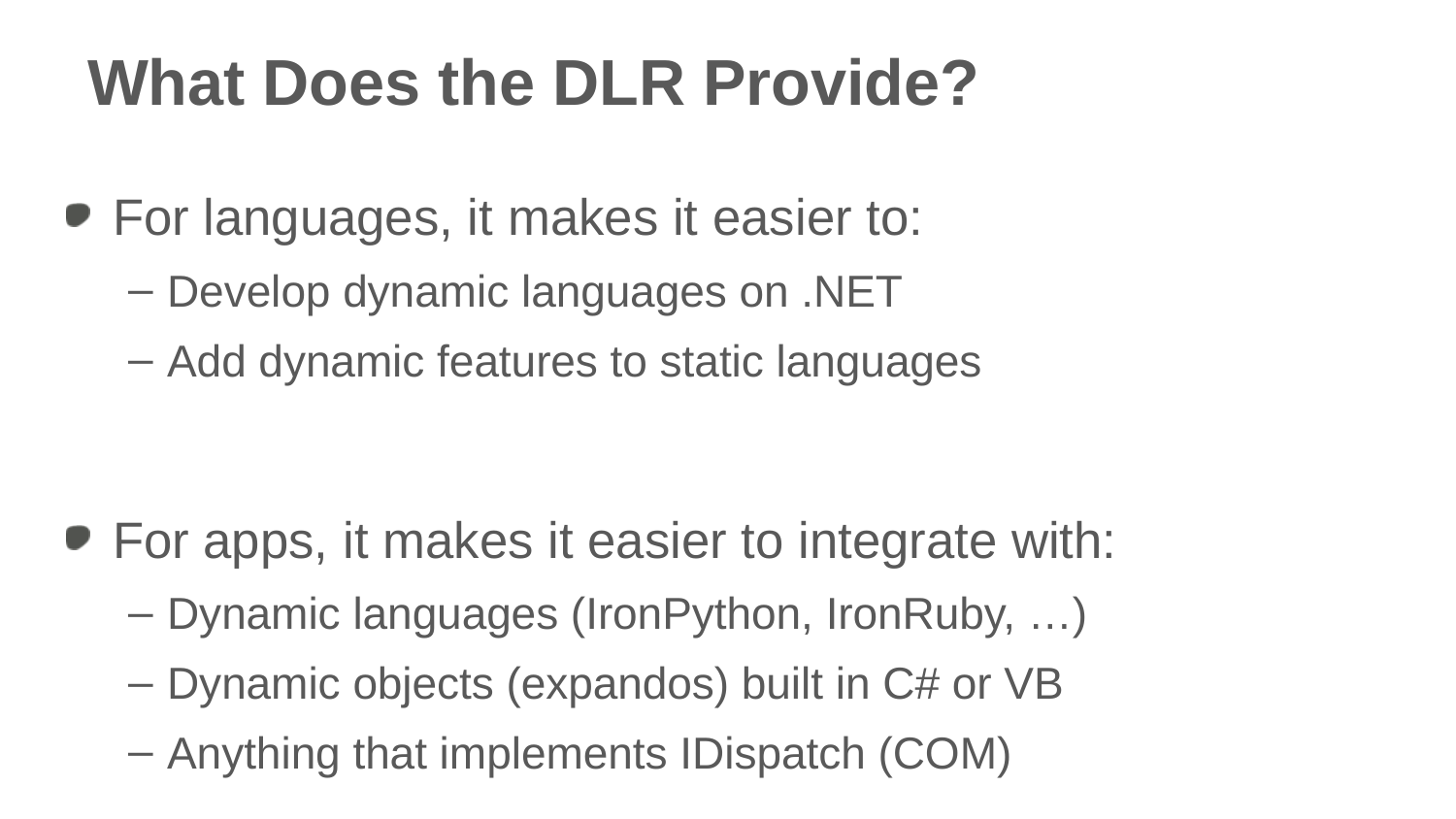

# What Does the DLR Provide?
For languages, it makes it easier to:
Develop dynamic languages on .NET
Add dynamic features to static languages

For apps, it makes it easier to integrate with:
Dynamic languages (IronPython, IronRuby, …)
Dynamic objects (expandos) built in C# or VB
Anything that implements IDispatch (COM)